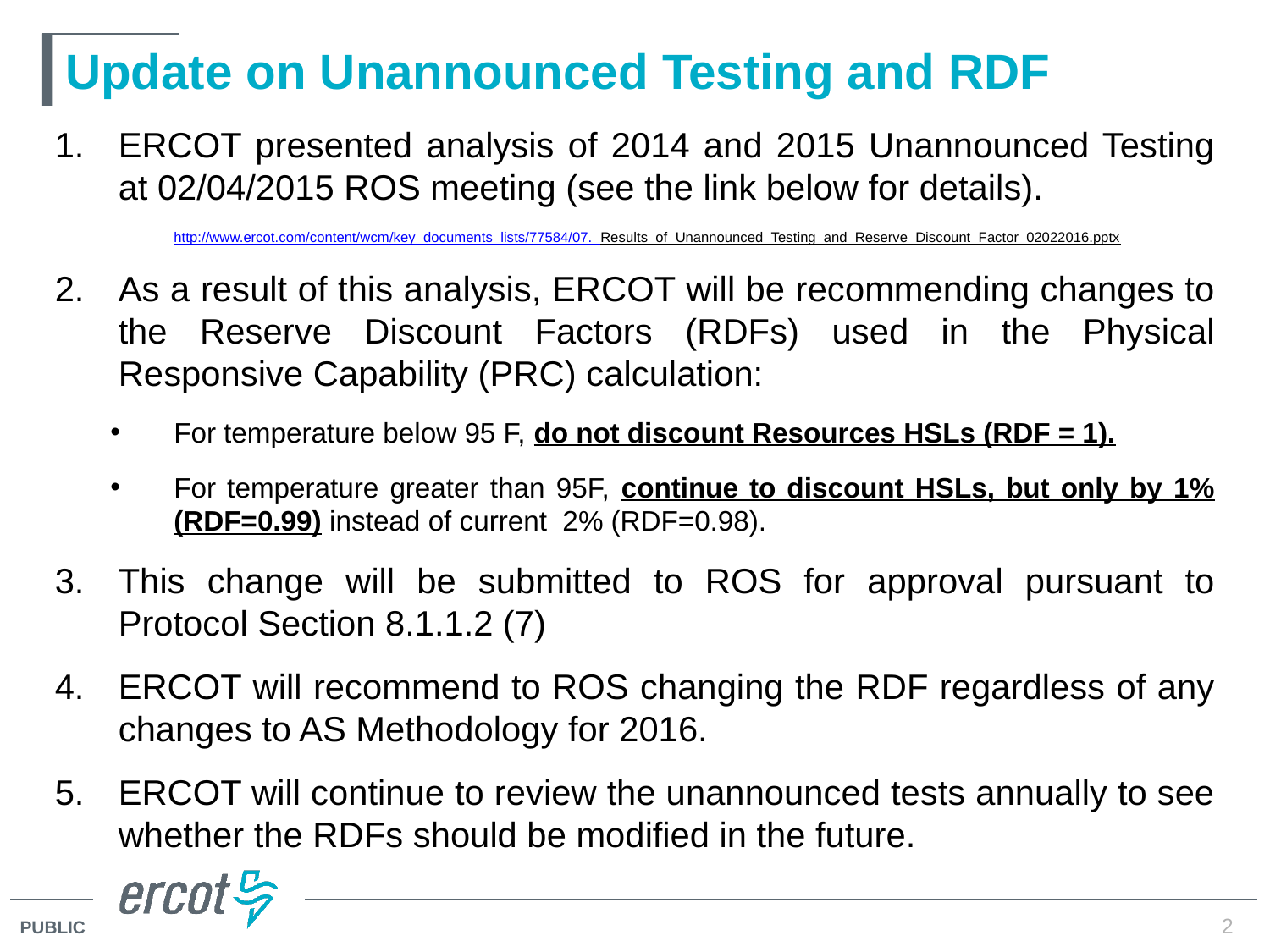

# Update on Unannounced Testing and RDF
ERCOT presented analysis of 2014 and 2015 Unannounced Testing at 02/04/2015 ROS meeting (see the link below for details).
http://www.ercot.com/content/wcm/key_documents_lists/77584/07._Results_of_Unannounced_Testing_and_Reserve_Discount_Factor_02022016.pptx
As a result of this analysis, ERCOT will be recommending changes to the Reserve Discount Factors (RDFs) used in the Physical Responsive Capability (PRC) calculation:
For temperature below 95 F, do not discount Resources HSLs (RDF = 1).
For temperature greater than 95F, continue to discount HSLs, but only by 1% (RDF=0.99) instead of current  2% (RDF=0.98).
This change will be submitted to ROS for approval pursuant to Protocol Section 8.1.1.2 (7)
ERCOT will recommend to ROS changing the RDF regardless of any changes to AS Methodology for 2016.
ERCOT will continue to review the unannounced tests annually to see whether the RDFs should be modified in the future.

2